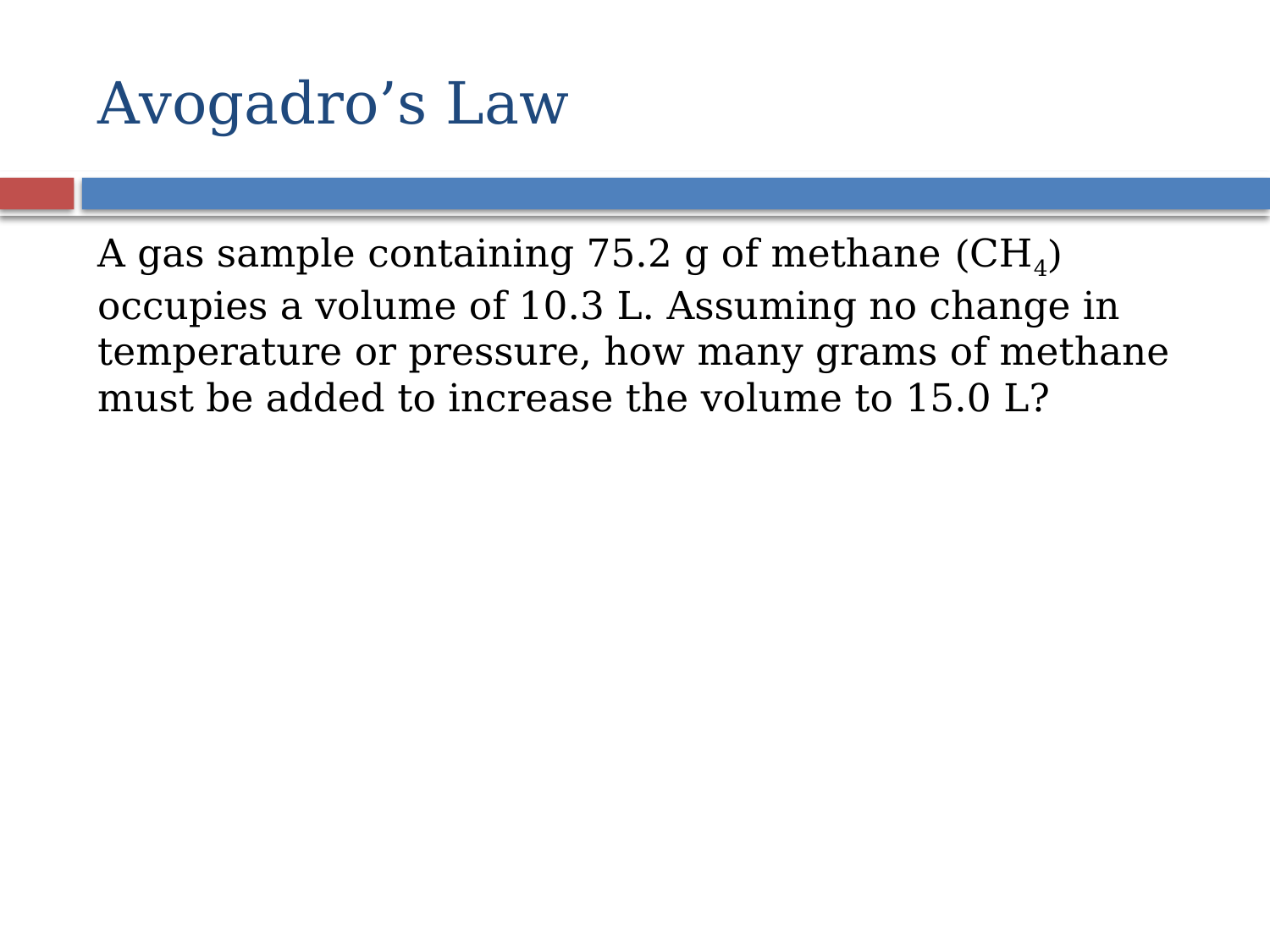

# Avogadro’s Law
A gas sample containing 75.2 g of methane (CH4) occupies a volume of 10.3 L. Assuming no change in temperature or pressure, how many grams of methane must be added to increase the volume to 15.0 L?